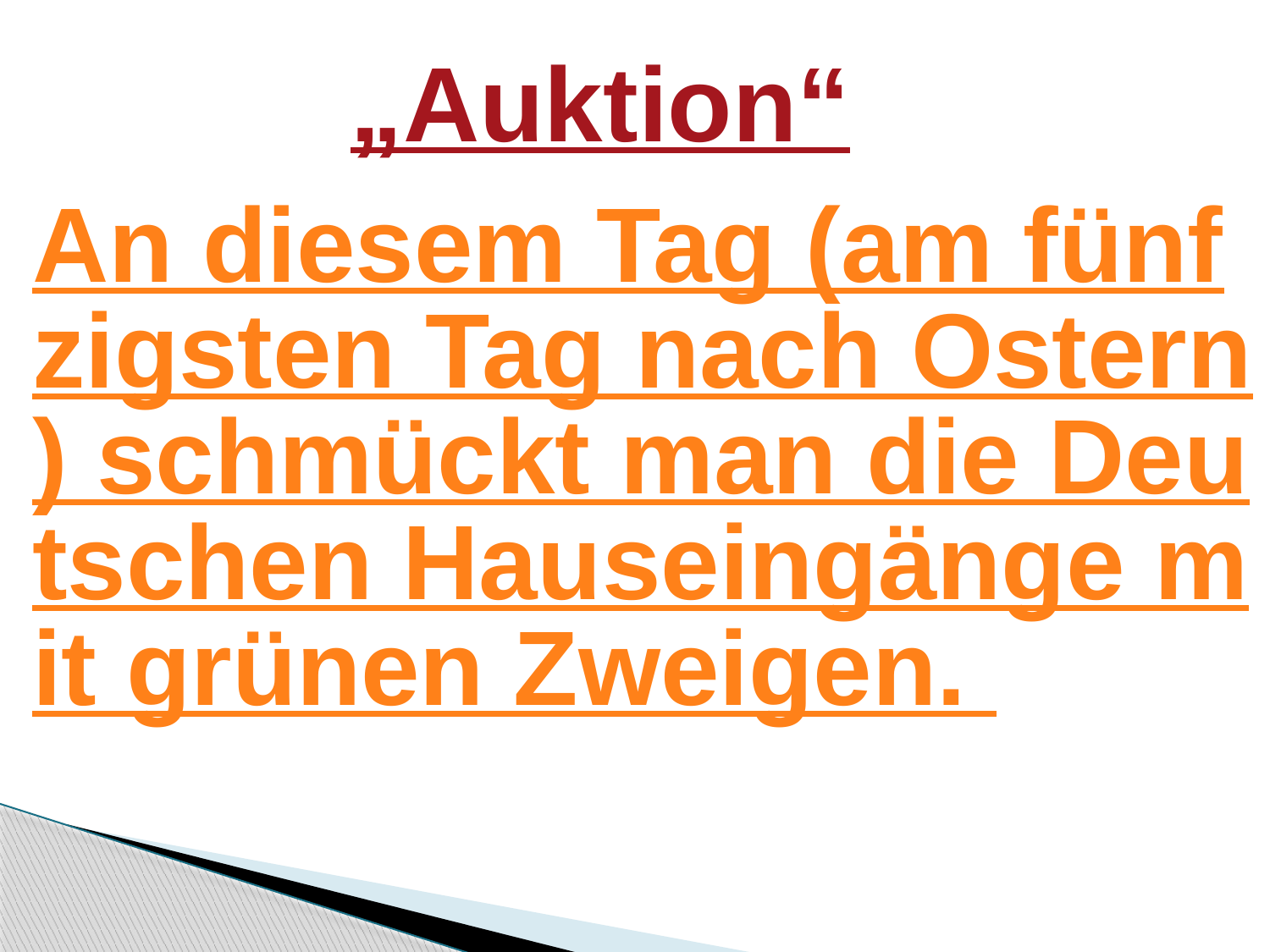

„Auktion“
An diesem Tag (am fünfzigsten Tag nach Ostern) schmückt man die Deutschen Hauseingänge mit grünen Zweigen.